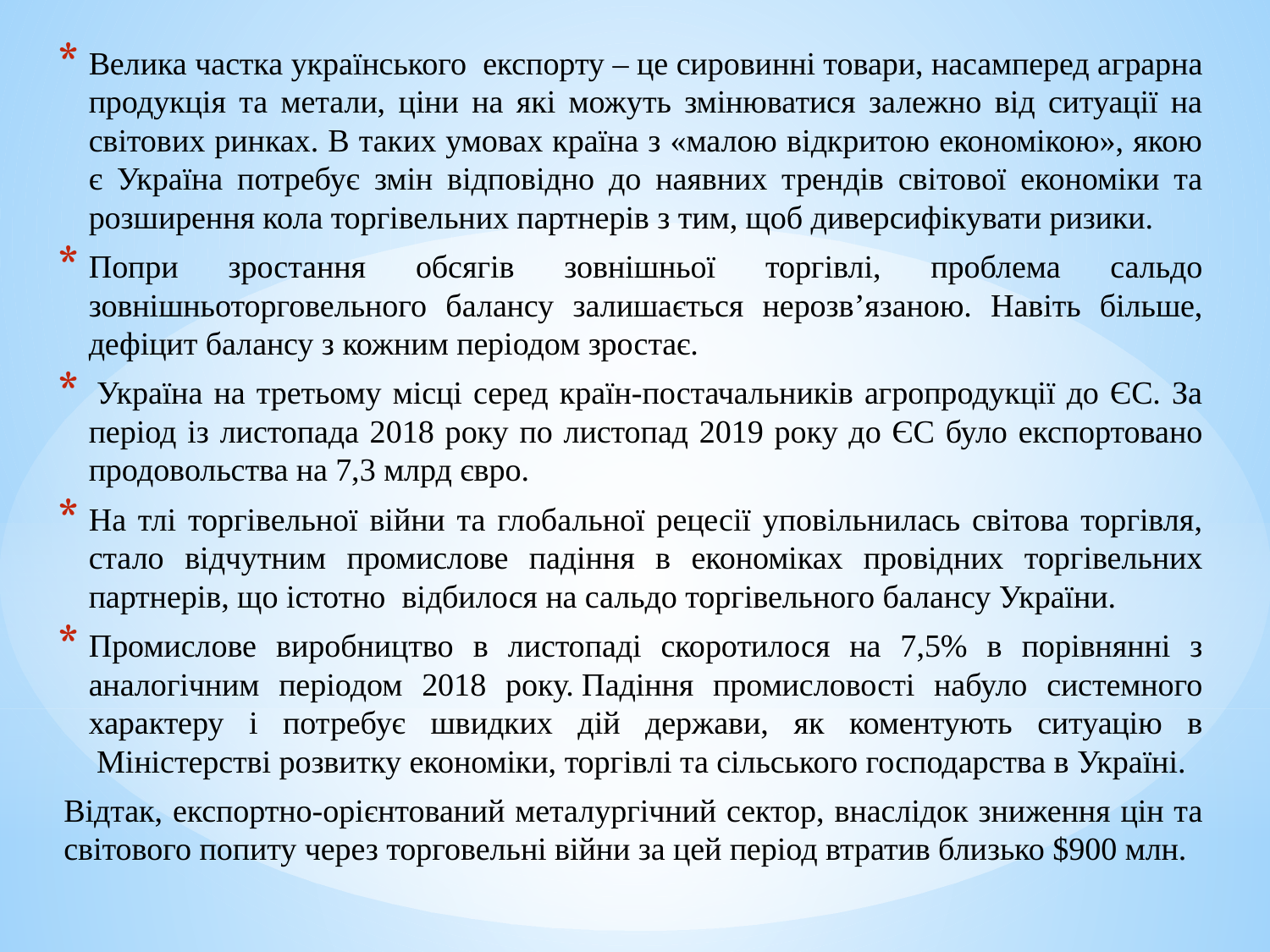

Велика частка українського  експорту – це сировинні товари, насамперед аграрна продукція та метали, ціни на які можуть змінюватися залежно від ситуації на світових ринках. В таких умовах країна з «малою відкритою економікою», якою є Україна потребує змін відповідно до наявних трендів світової економіки та розширення кола торгівельних партнерів з тим, щоб диверсифікувати ризики.
Попри зростання обсягів зовнішньої торгівлі, проблема сальдо зовнішньоторговельного балансу залишається нерозв’язаною. Навіть більше, дефіцит балансу з кожним періодом зростає.
 Україна на третьому місці серед країн-постачальників агропродукції до ЄС. За період із листопада 2018 року по листопад 2019 року до ЄС було експортовано продовольства на 7,3 млрд євро.
На тлі торгівельної війни та глобальної рецесії уповільнилась світова торгівля, стало відчутним промислове падіння в економіках провідних торгівельних партнерів, що істотно  відбилося на сальдо торгівельного балансу України.
Промислове виробництво в листопаді скоротилося на 7,5% в порівнянні з аналогічним періодом 2018 року. Падіння промисловості набуло системного характеру і потребує швидких дій держави, як коментують ситуацію в  Міністерстві розвитку економіки, торгівлі та сільського господарства в Україні.
Відтак, експортно-орієнтований металургічний сектор, внаслідок зниження цін та світового попиту через торговельні війни за цей період втратив близько $900 млн.